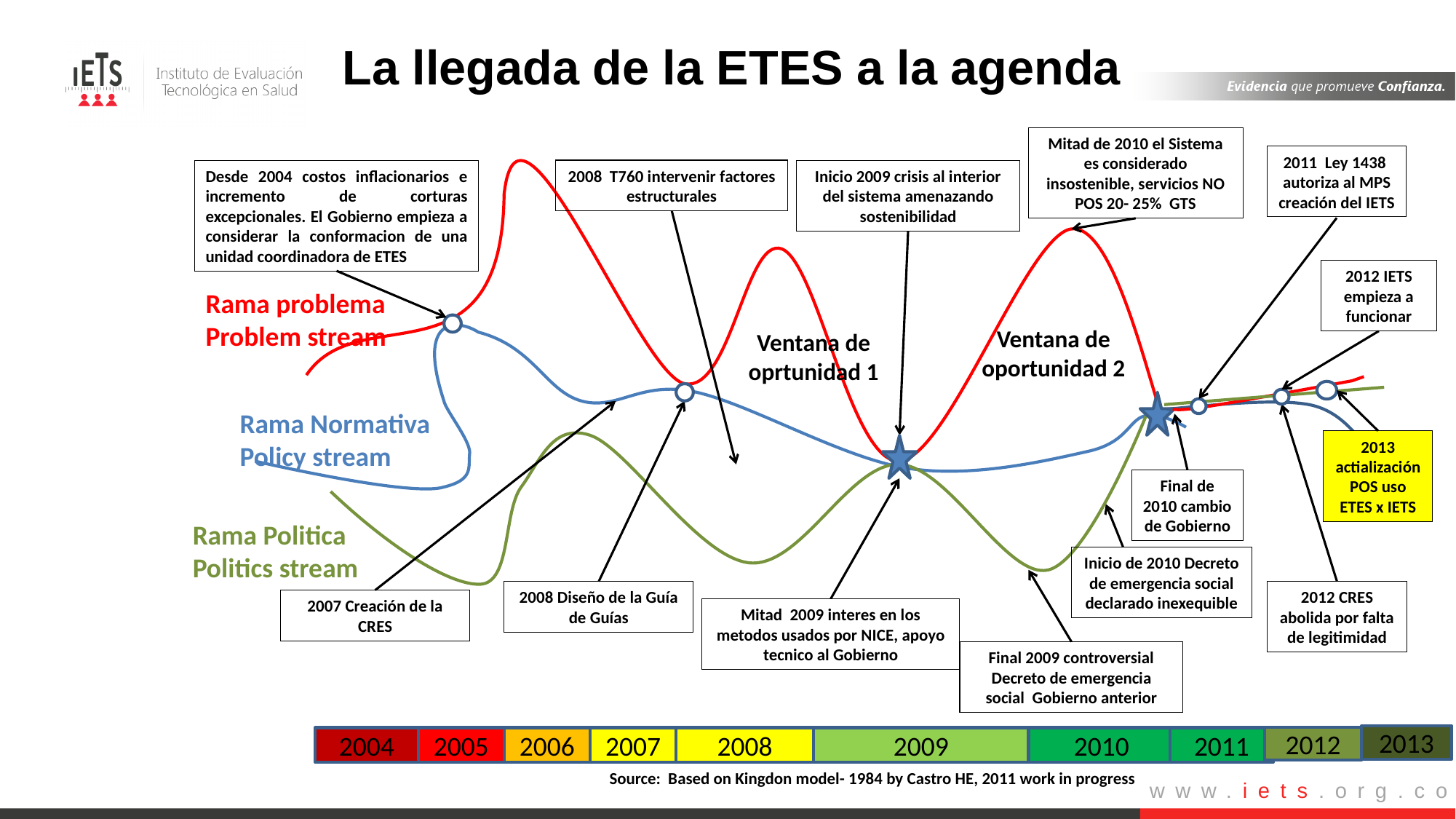

La llegada de la ETES a la agenda

Mitad de 2010 el Sistema es considerado insostenible, servicios NO POS 20- 25%  GTS
2011  Ley 1438  autoriza al MPS creación del IETS
Desde 2004 costos inflacionarios e incremento de corturas excepcionales. El Gobierno empieza a considerar la conformacion de una unidad coordinadora de ETES
2008  T760 intervenir factores estructurales
Inicio 2009 crisis al interior del sistema amenazando sostenibilidad
2012 IETS empieza a funcionar
Rama problema  Problem stream

Ventana de oportunidad 2
Ventana de oprtunidad 1

Rama Normativa
Policy stream

2013 actialización POS uso ETES x IETS

Final de 2010 cambio de Gobierno
Rama Politica
Politics stream
Inicio de 2010 Decreto de emergencia social declarado inexequible
2008 Diseño de la Guía de Guías
2012 CRES abolida por falta de legitimidad
2007 Creación de la CRES
Mitad  2009 interes en los metodos usados por NICE, apoyo tecnico al Gobierno
Final 2009 controversial Decreto de emergencia social  Gobierno anterior
2013
2012
2004
2005
2006
2007
2008
2009
2010
2011
Source:  Based on Kingdon model- 1984 by Castro HE, 2011 work in progress